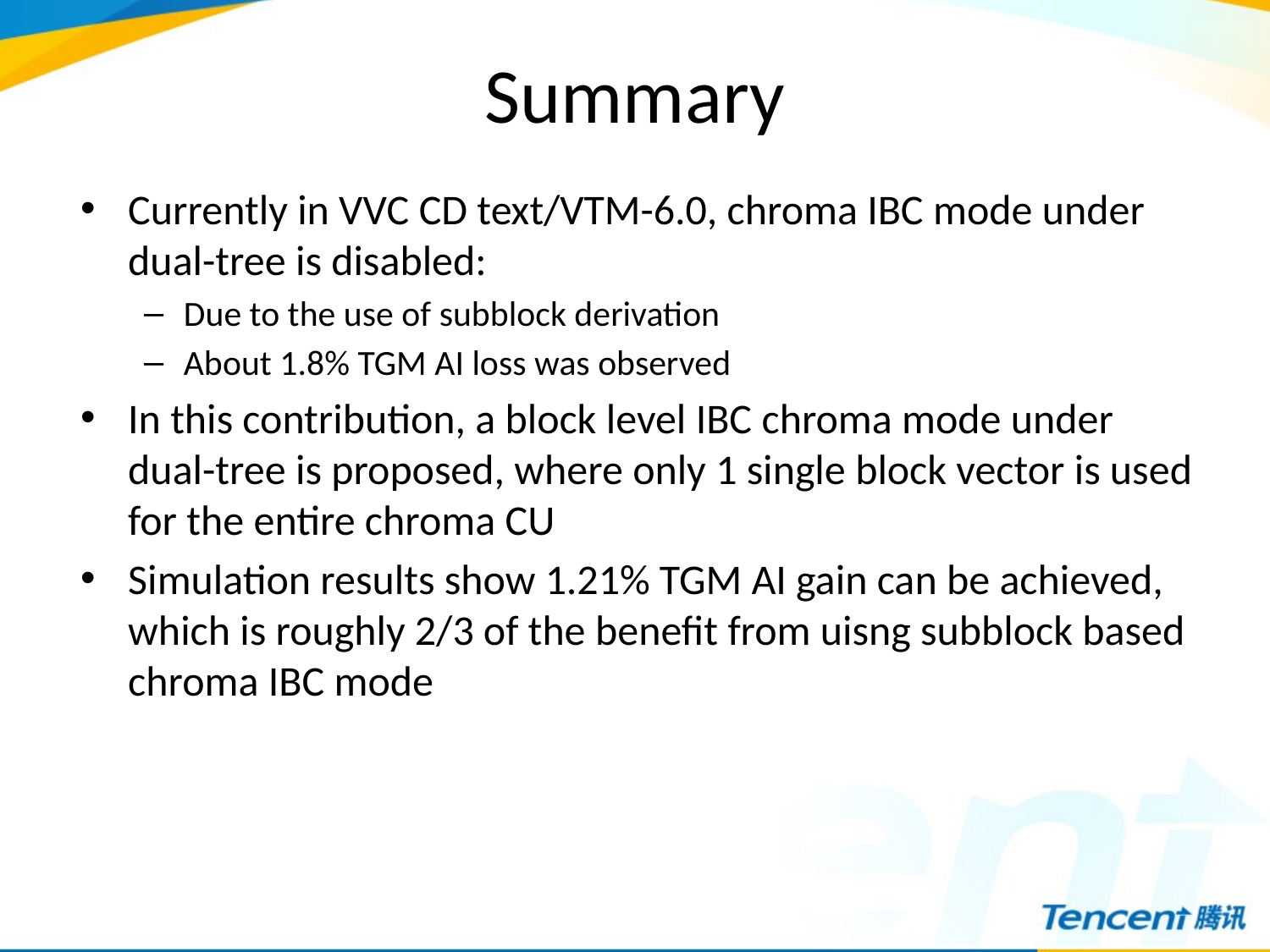

# Summary
Currently in VVC CD text/VTM-6.0, chroma IBC mode under dual-tree is disabled:
Due to the use of subblock derivation
About 1.8% TGM AI loss was observed
In this contribution, a block level IBC chroma mode under dual-tree is proposed, where only 1 single block vector is used for the entire chroma CU
Simulation results show 1.21% TGM AI gain can be achieved, which is roughly 2/3 of the benefit from uisng subblock based chroma IBC mode